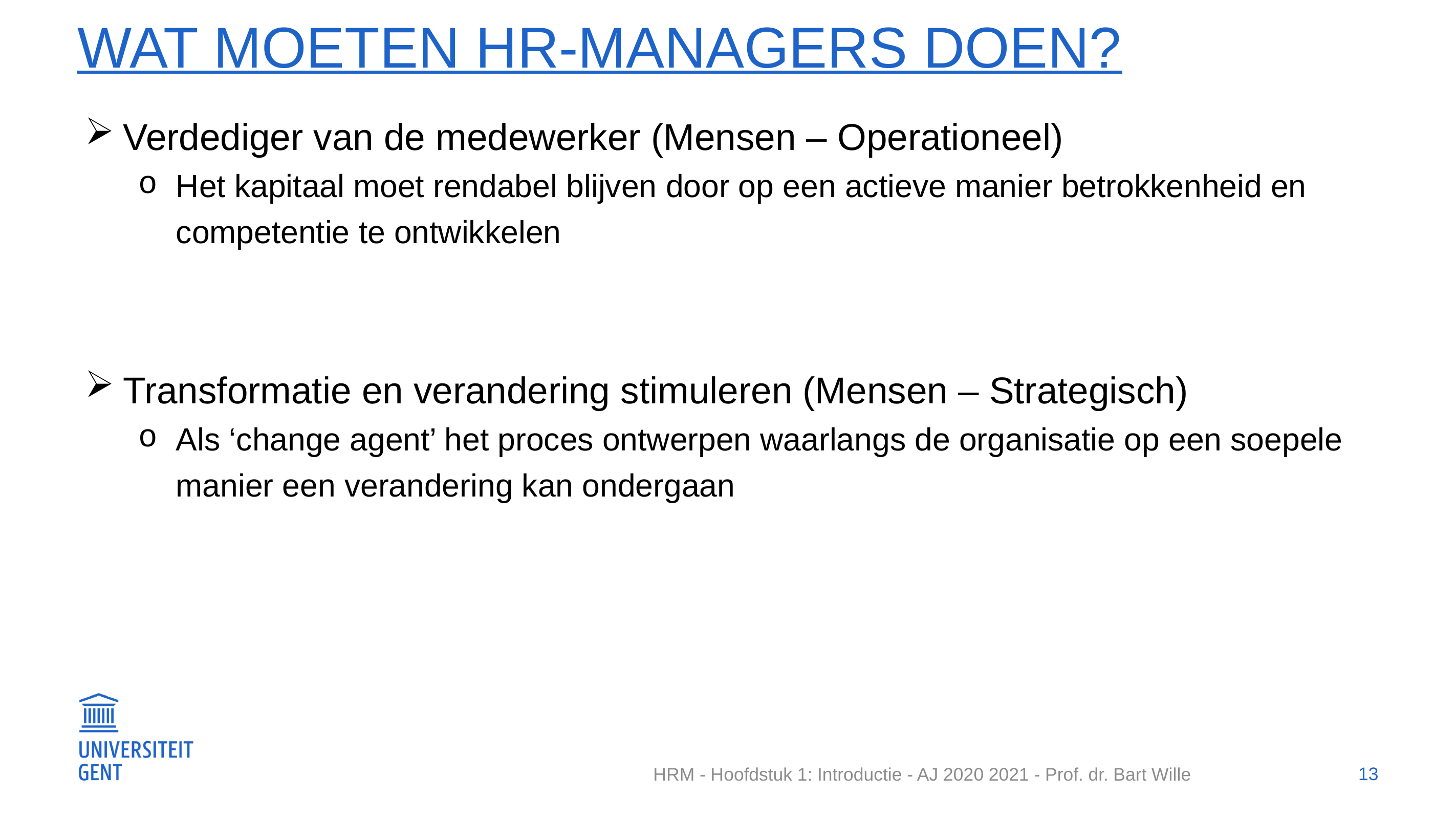

# wat moeten HR-managers doen?
Verdediger van de medewerker (Mensen – Operationeel)
Het kapitaal moet rendabel blijven door op een actieve manier betrokkenheid en competentie te ontwikkelen

Transformatie en verandering stimuleren (Mensen – Strategisch)
Als ‘change agent’ het proces ontwerpen waarlangs de organisatie op een soepele manier een verandering kan ondergaan
13
HRM - Hoofdstuk 1: Introductie - AJ 2020 2021 - Prof. dr. Bart Wille